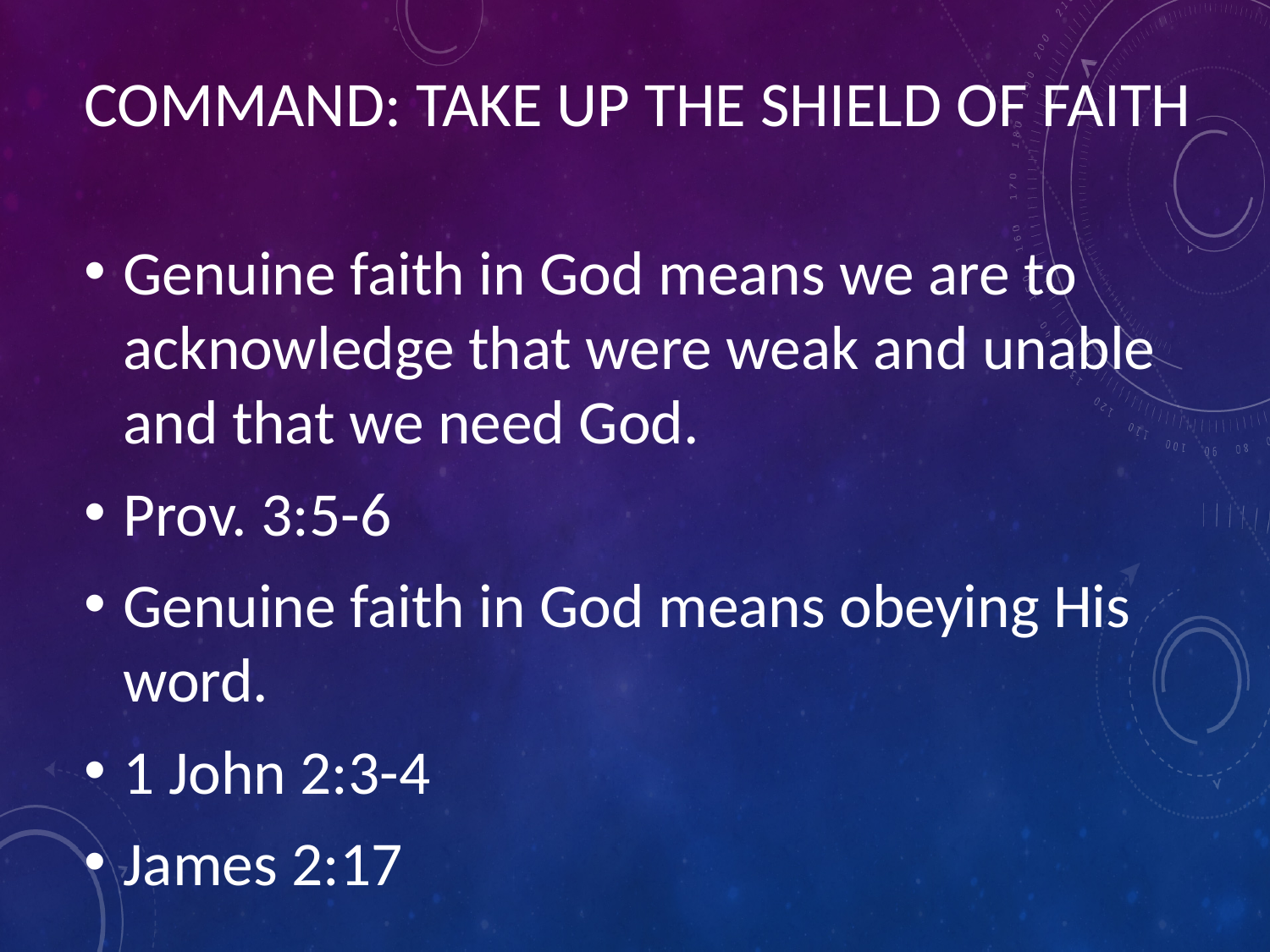

# command: take up the shield of faith
Genuine faith in God means we are to acknowledge that were weak and unable and that we need God.
Prov. 3:5-6
Genuine faith in God means obeying His word.
1 John 2:3-4
James 2:17